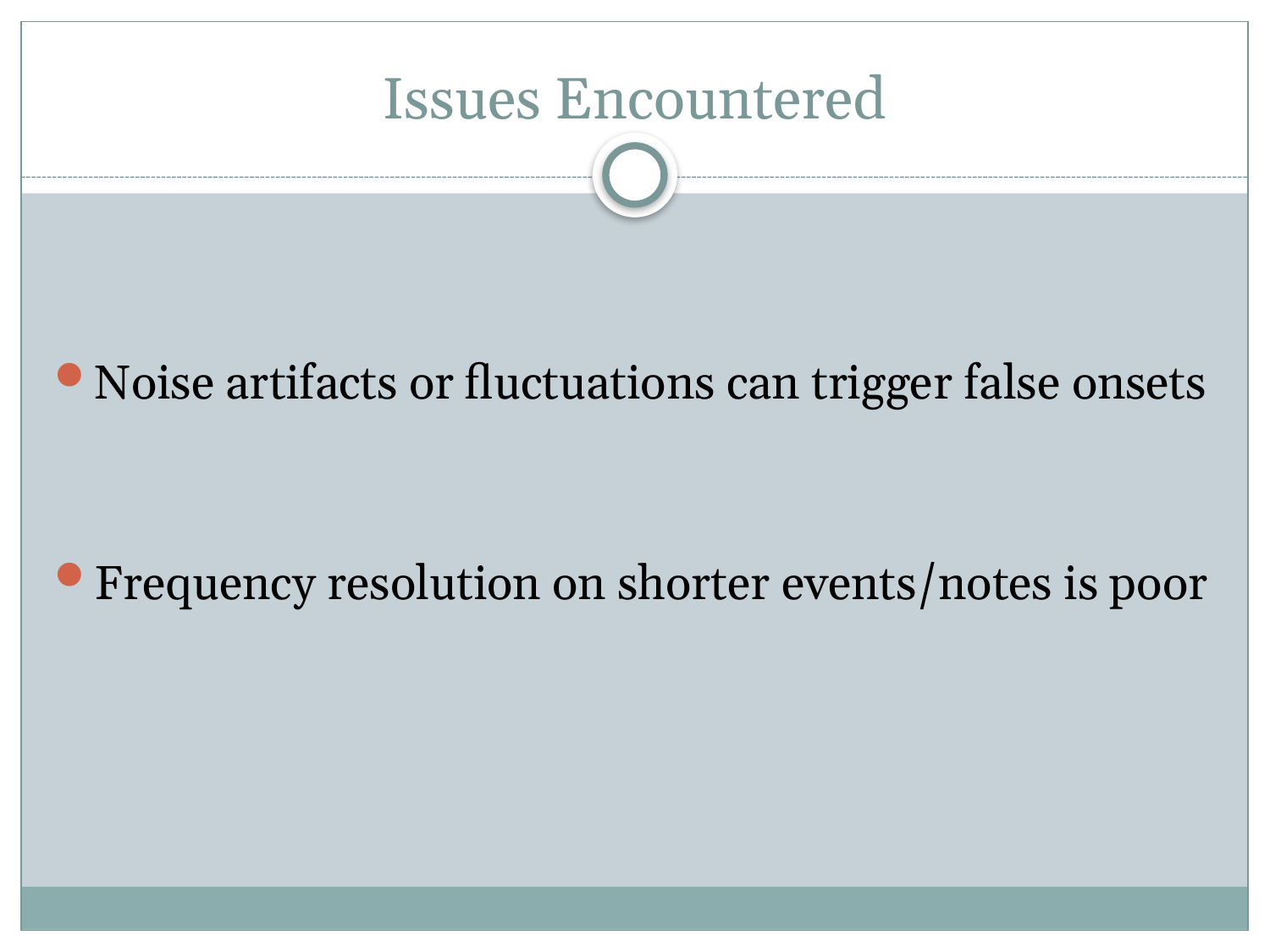

# Issues Encountered

Noise artifacts or fluctuations can trigger false onsets

Frequency resolution on shorter events/notes is poor